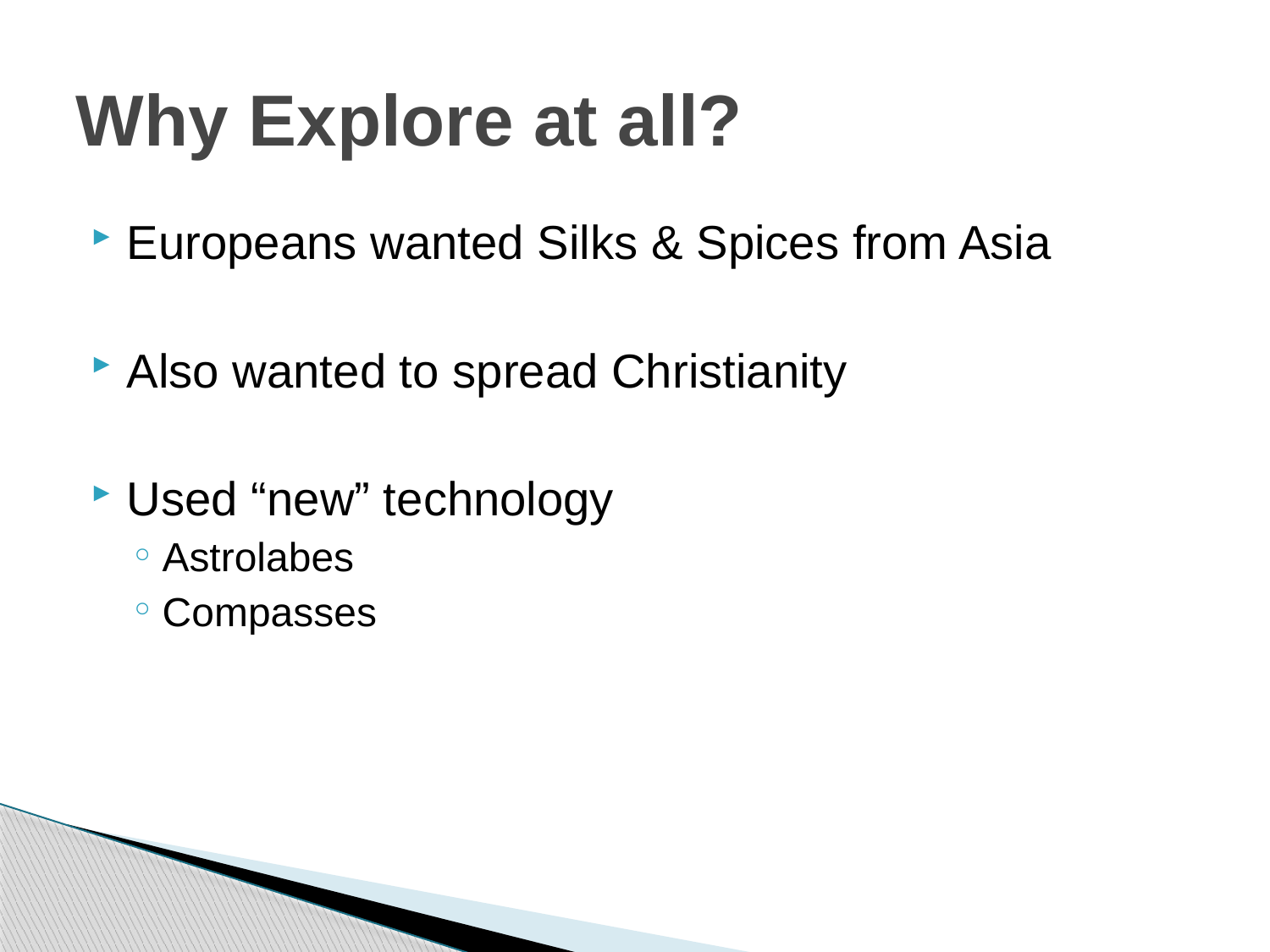

# Why Explore at all?
Europeans wanted Silks & Spices from Asia

Also wanted to spread Christianity

Used “new” technology
Astrolabes
Compasses